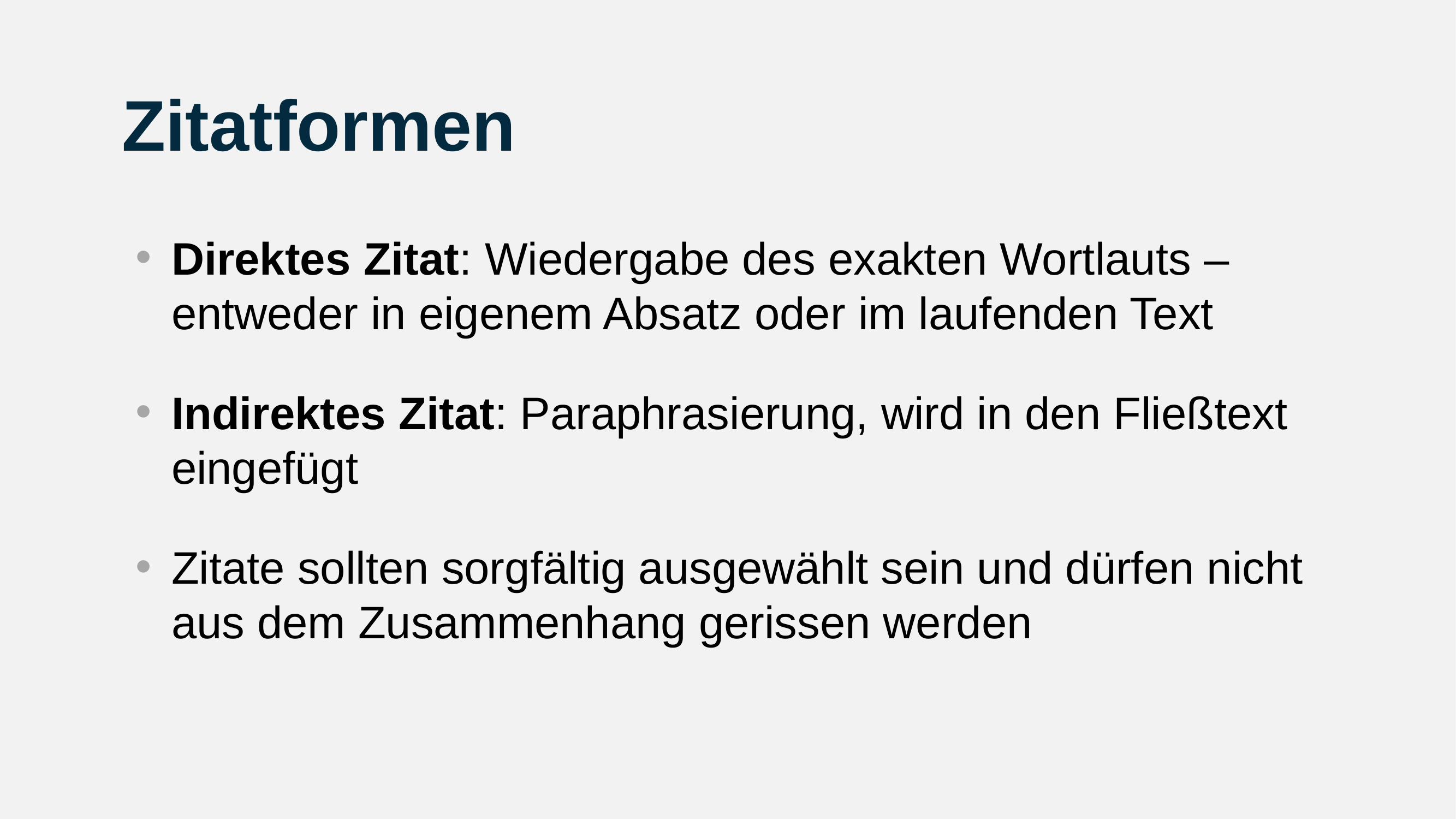

# Zitatformen
Direktes Zitat: Wiedergabe des exakten Wortlauts – entweder in eigenem Absatz oder im laufenden Text
Indirektes Zitat: Paraphrasierung, wird in den Fließtext eingefügt
Zitate sollten sorgfältig ausgewählt sein und dürfen nicht aus dem Zusammenhang gerissen werden